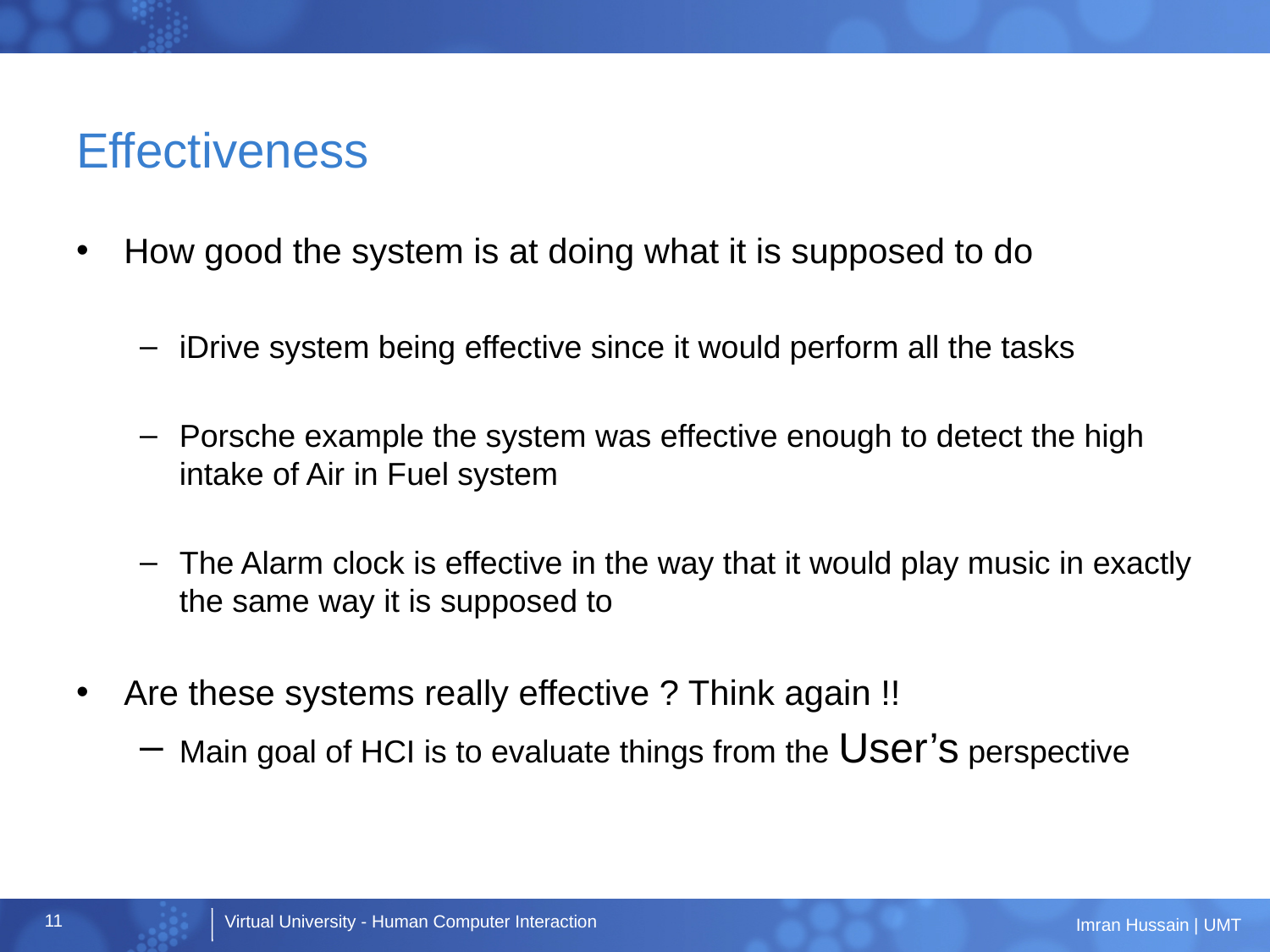

# Effectiveness
How good the system is at doing what it is supposed to do

iDrive system being effective since it would perform all the tasks

Porsche example the system was effective enough to detect the high intake of Air in Fuel system

The Alarm clock is effective in the way that it would play music in exactly the same way it is supposed to

Are these systems really effective ? Think again !!
Main goal of HCI is to evaluate things from the User’s perspective